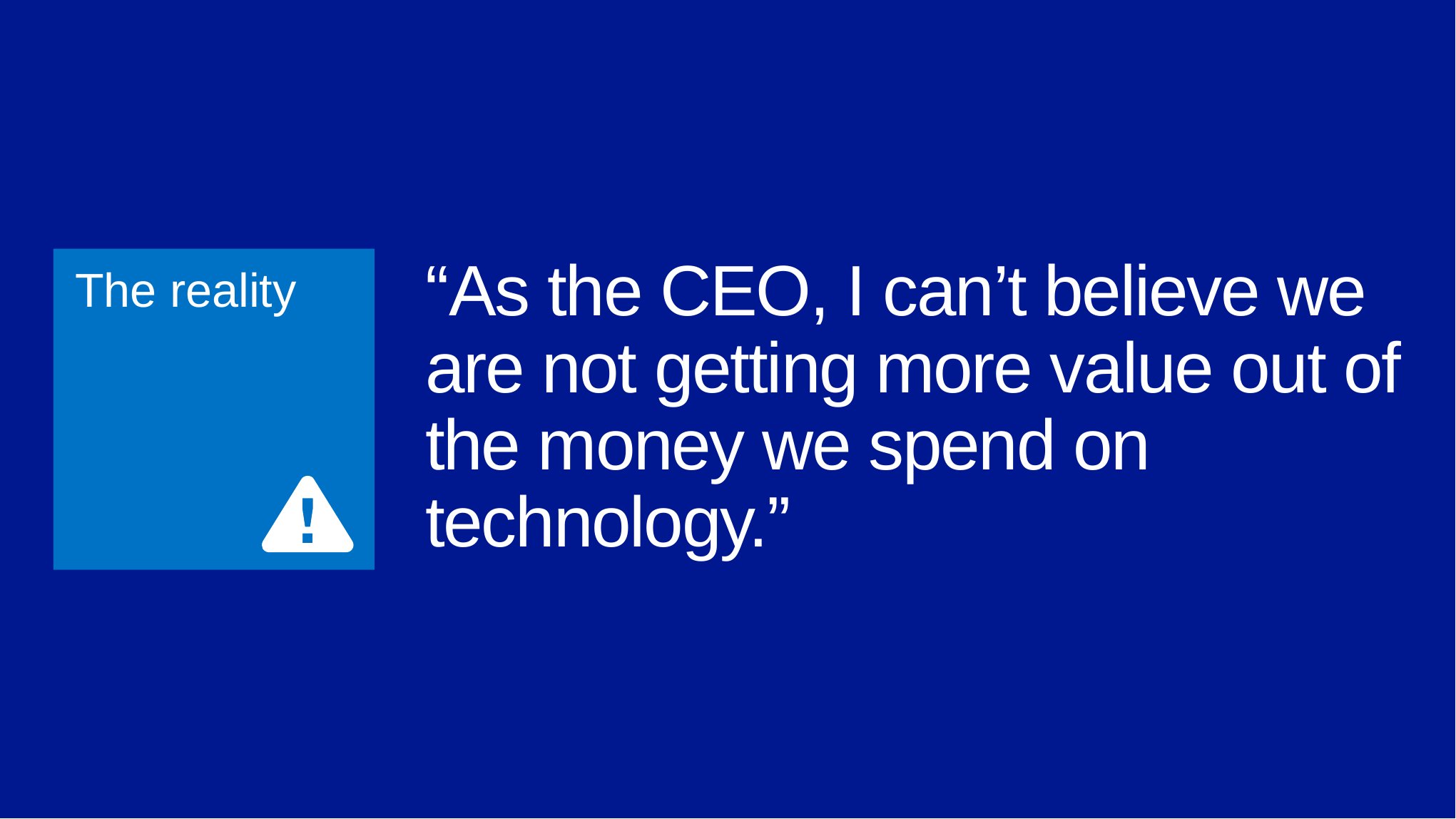

The reality
“As the CEO, I can’t believe we are not getting more value out of the money we spend on technology.”